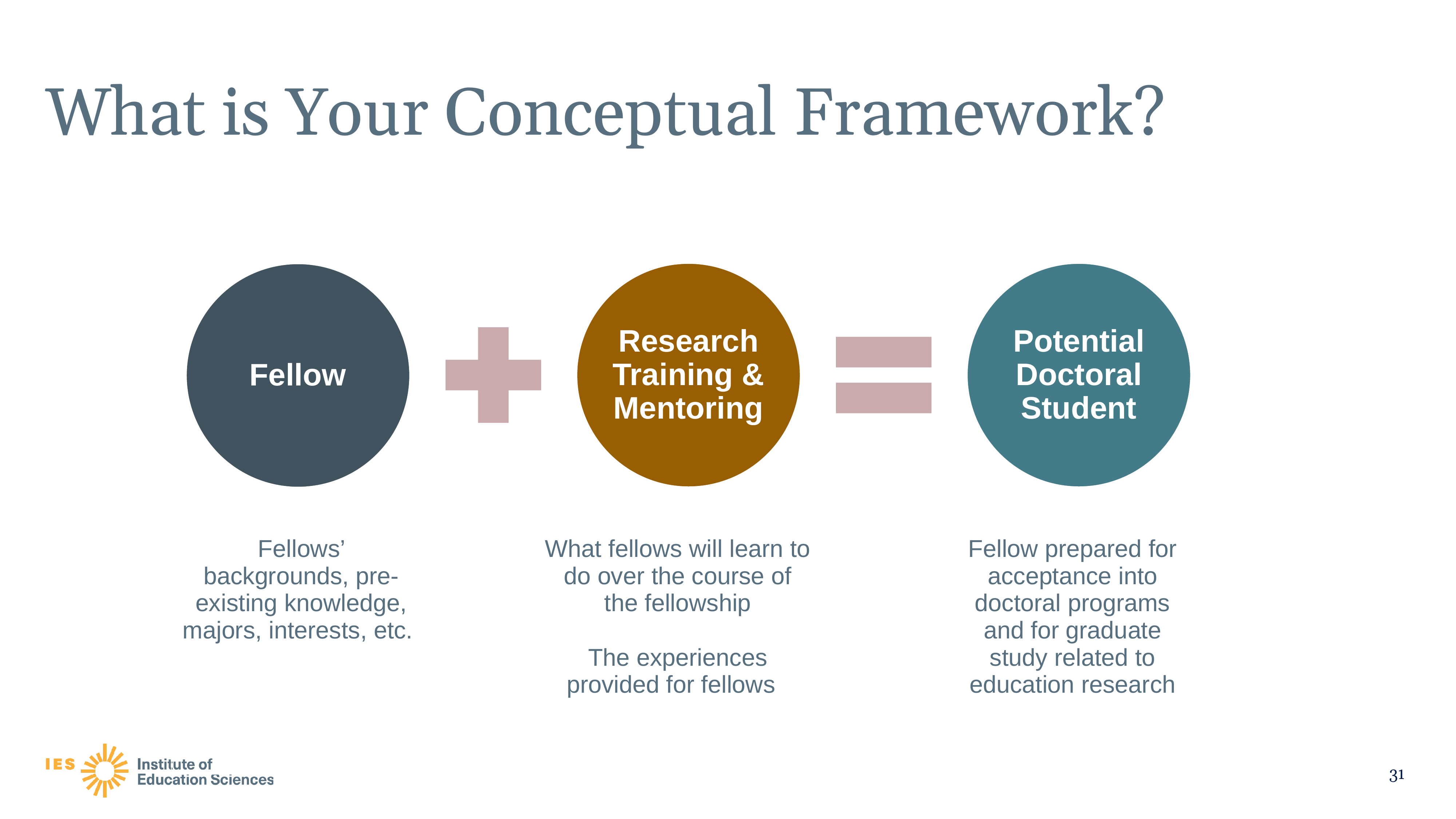

# What is Your Conceptual Framework?
Fellow

Research Training & Mentoring

Potential Doctoral Student
| Fellows’ backgrounds, pre-existing knowledge, majors, interests, etc. |  | What fellows will learn to do over the course of the fellowship The experiences provided for fellows |  | Fellow prepared for acceptance into doctoral programs and for graduate study related to education research |
| --- | --- | --- | --- | --- |
31